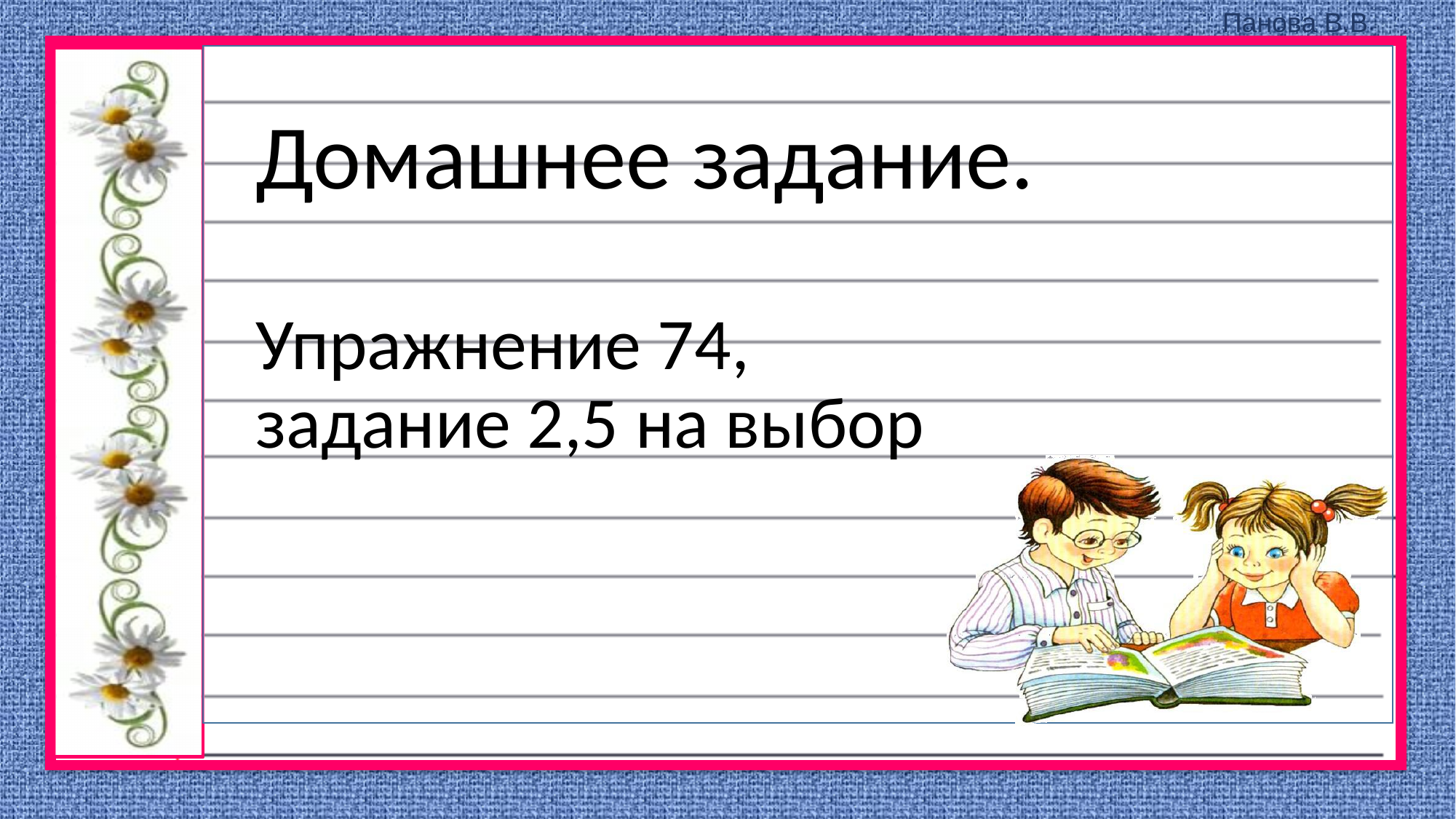

# Домашнее задание. Упражнение 74, задание 2,5 на выбор